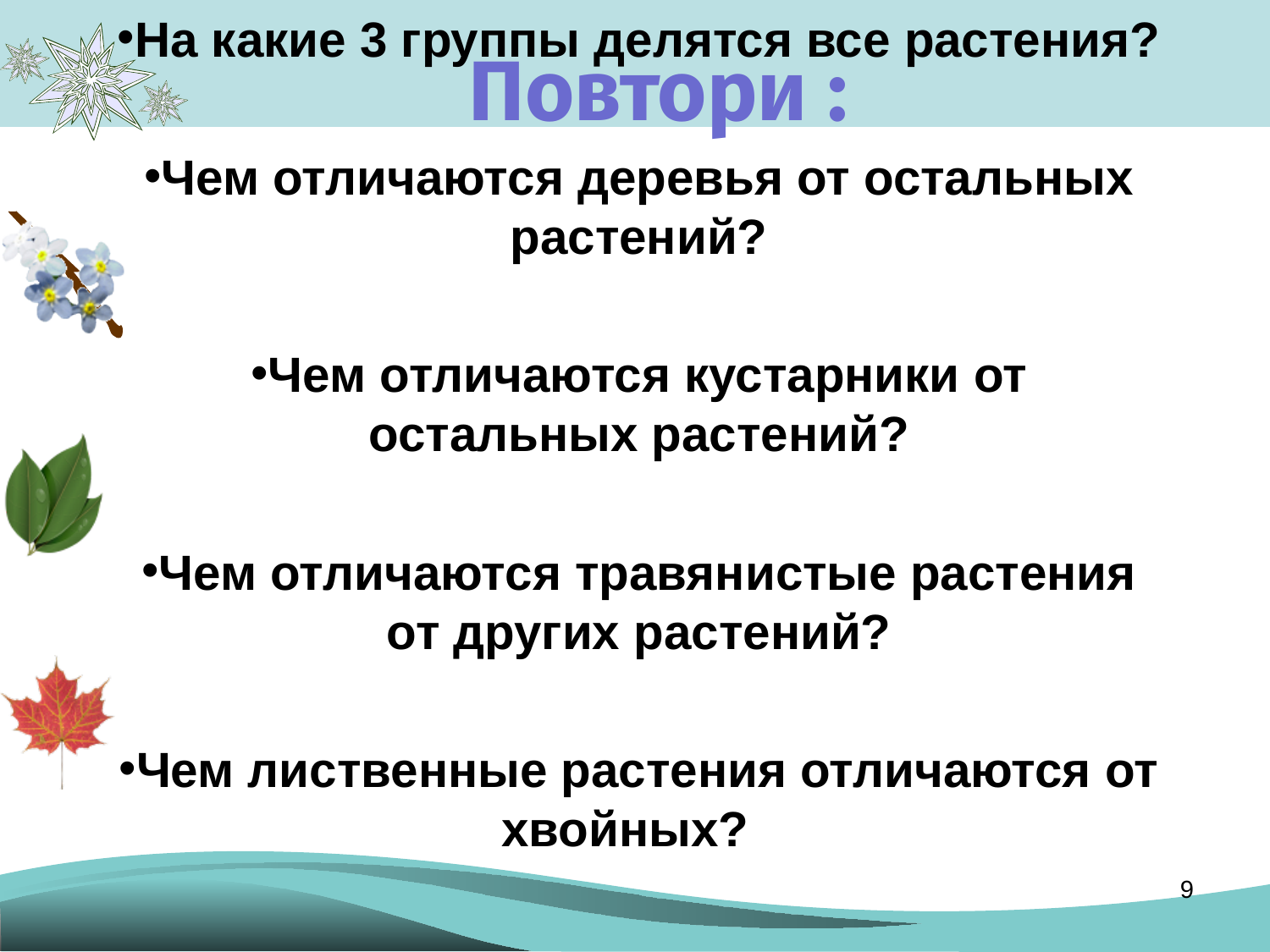

# Повтори :
На какие 3 группы делятся все растения?

Чем отличаются деревья от остальных растений?

Чем отличаются кустарники от остальных растений?

Чем отличаются травянистые растения от других растений?

Чем лиственные растения отличаются от хвойных?
9